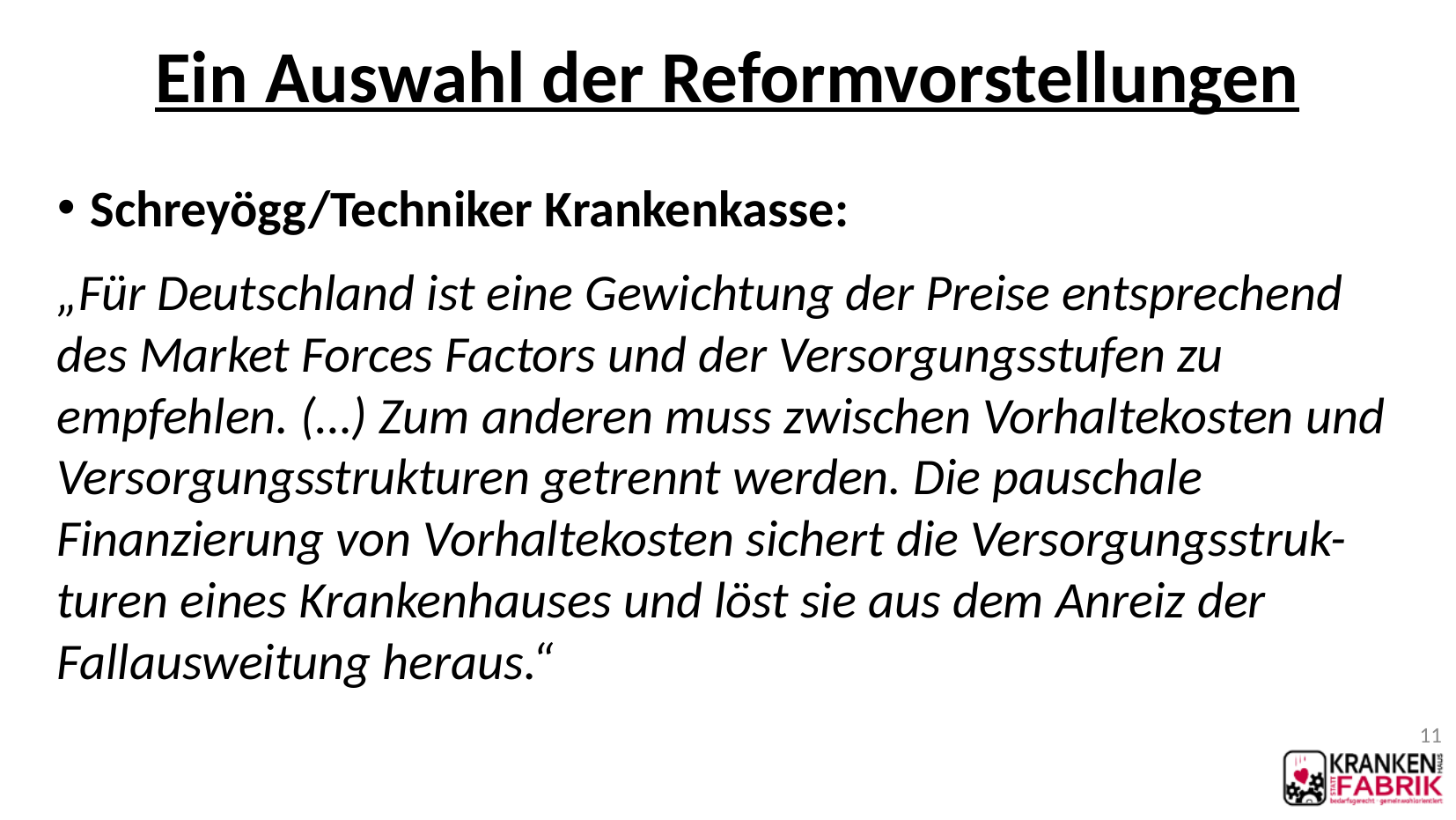

Ein Auswahl der Reformvorstellungen
Schreyögg/Techniker Krankenkasse:
„Für Deutschland ist eine Gewichtung der Preise entsprechend des Market Forces Factors und der Versorgungsstufen zu empfehlen. (…) Zum anderen muss zwischen Vorhaltekosten und Versorgungsstrukturen getrennt werden. Die pauschale Finanzierung von Vorhaltekosten sichert die Versorgungsstruk-turen eines Krankenhauses und löst sie aus dem Anreiz der Fallausweitung heraus.“

11